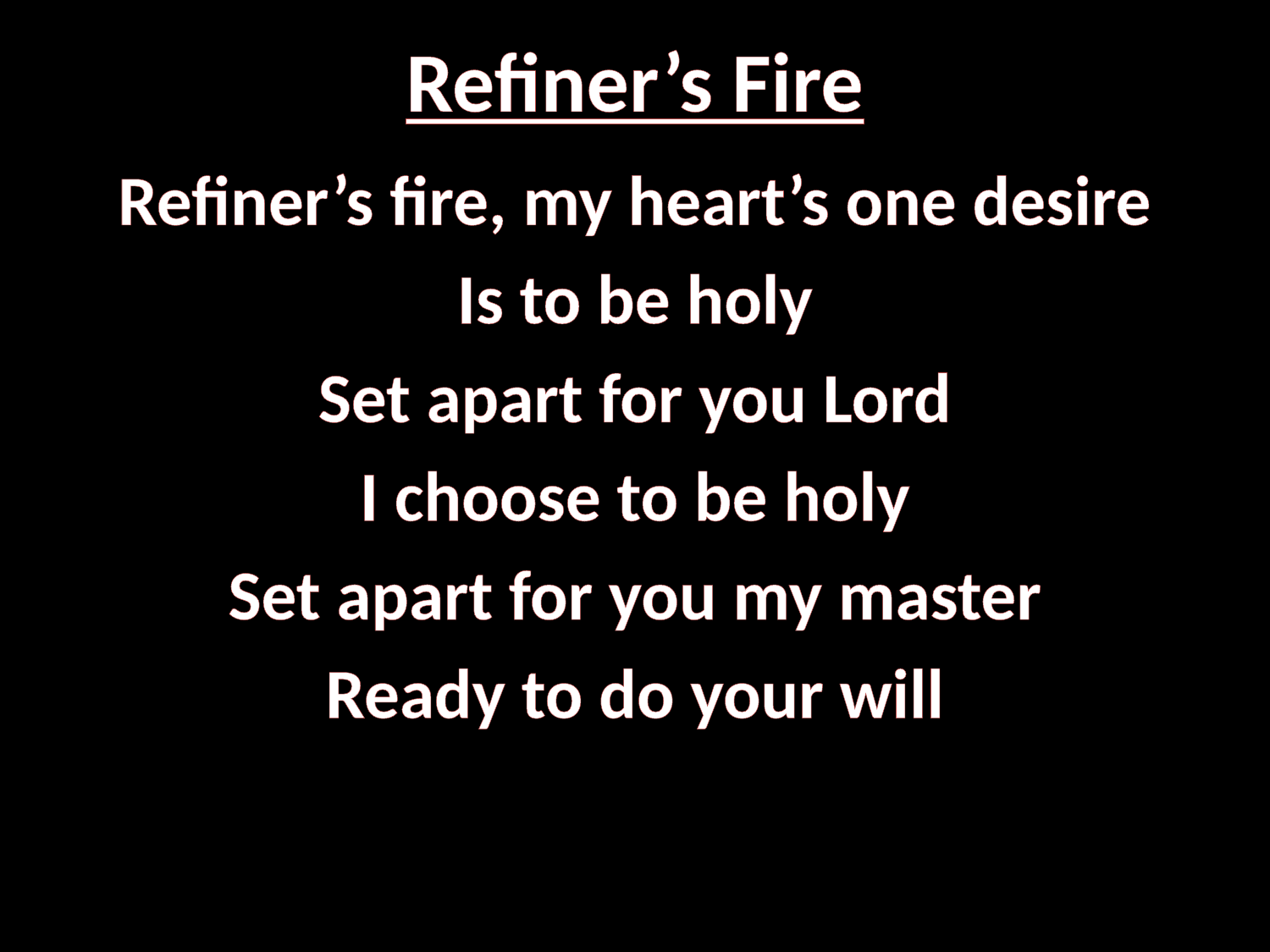

# Refiner’s Fire
Refiner’s fire, my heart’s one desire
Is to be holy
Set apart for you Lord
I choose to be holy
Set apart for you my master
Ready to do your will